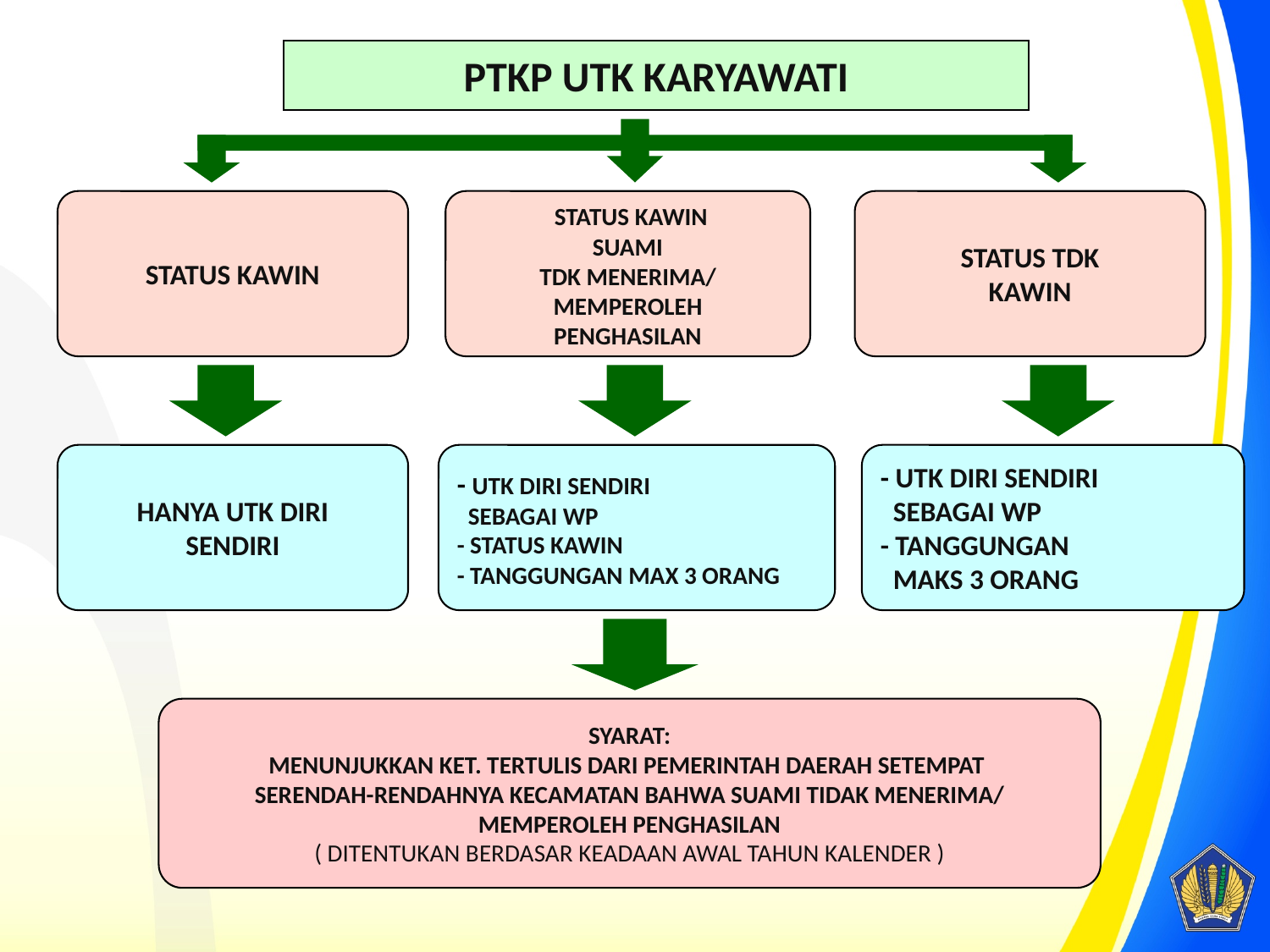

PTKP UTK KARYAWATI

STATUS KAWIN
 STATUS KAWIN
SUAMI
TDK MENERIMA/
MEMPEROLEH
PENGHASILAN
STATUS TDK
KAWIN

HANYA UTK DIRI
SENDIRI
- UTK DIRI SENDIRI
  SEBAGAI WP
- STATUS KAWIN
- TANGGUNGAN MAX 3 ORANG
- UTK DIRI SENDIRI
  SEBAGAI WP
- TANGGUNGAN
  MAKS 3 ORANG

SYARAT:
MENUNJUKKAN KET. TERTULIS DARI PEMERINTAH DAERAH SETEMPAT
SERENDAH-RENDAHNYA KECAMATAN BAHWA SUAMI TIDAK MENERIMA/
MEMPEROLEH PENGHASILAN
( DITENTUKAN BERDASAR KEADAAN AWAL TAHUN KALENDER )